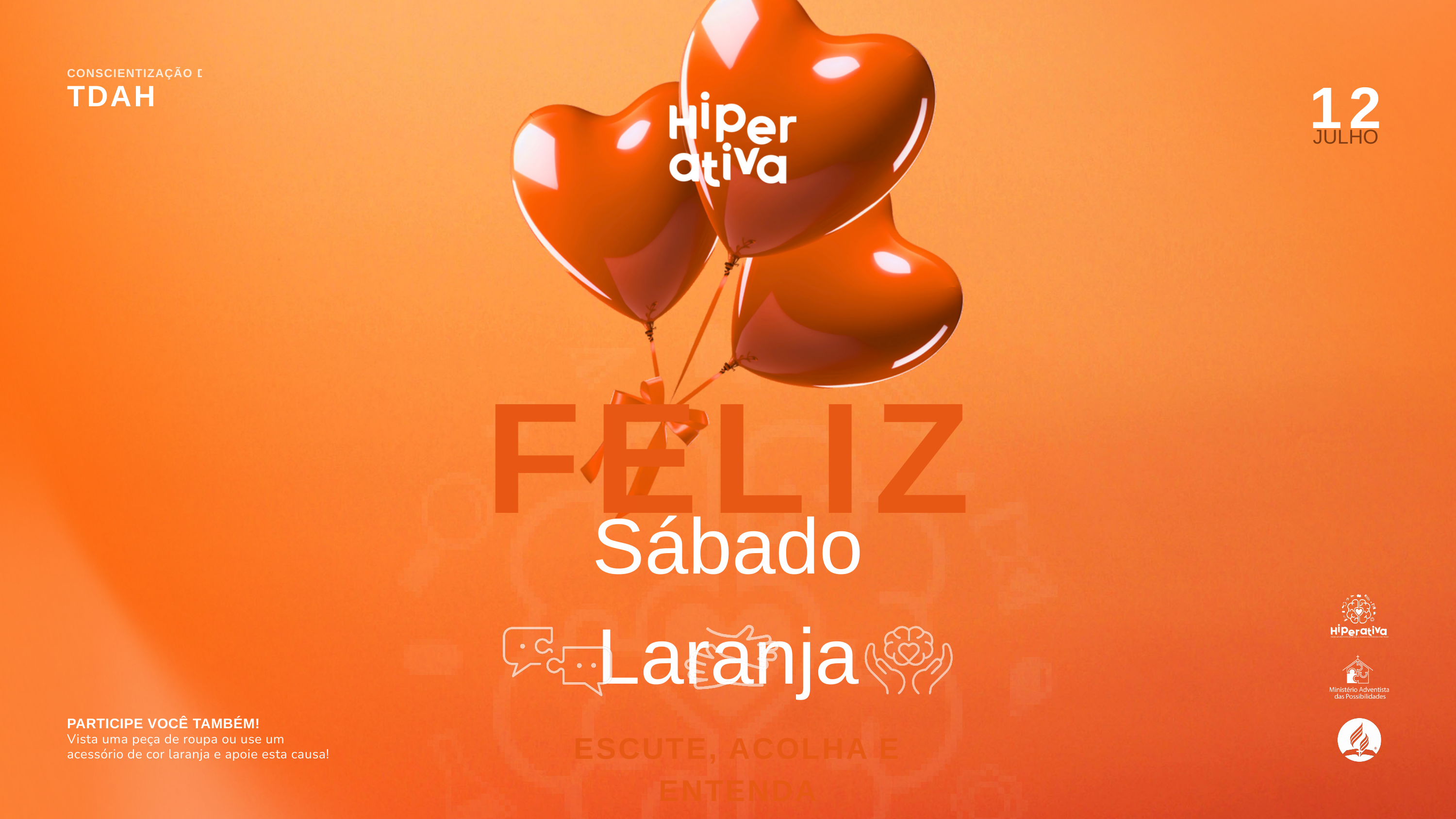

CONSCIENTIZAÇÃO DO
TDAH
12
JULHO

FELIZ
Sábado Laranja

REDE ADVENTISTA DE APOIO À FAMÍLIA DA PESSOA COM TDAH

PARTICIPE VOCÊ TAMBÉM!
Vista uma peça de roupa ou use um acessório de cor laranja e apoie esta causa!
ESCUTE, ACOLHA E ENTENDA